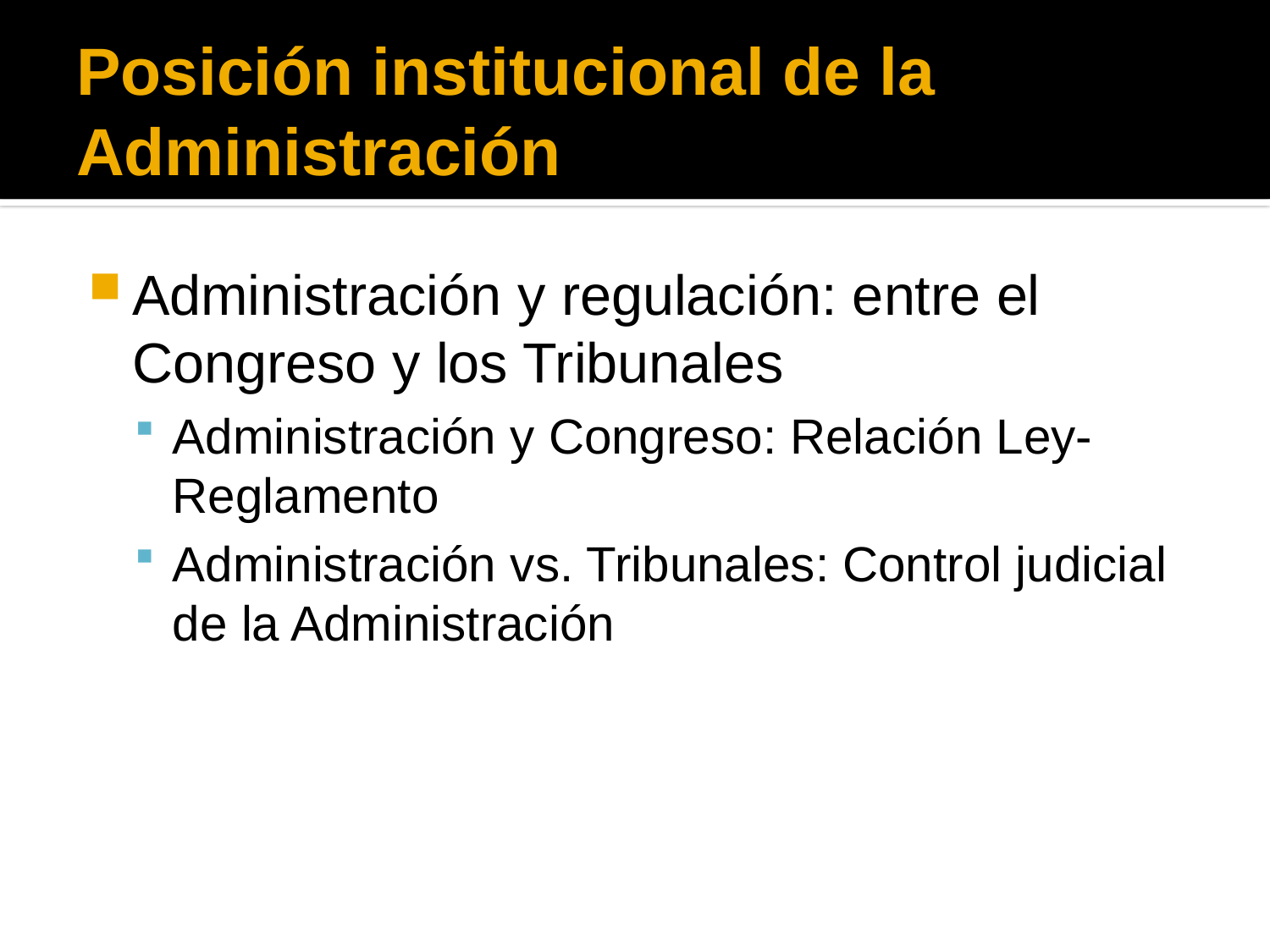

# Posición institucional de la Administración
Administración y regulación: entre el Congreso y los Tribunales
Administración y Congreso: Relación Ley-Reglamento
Administración vs. Tribunales: Control judicial de la Administración